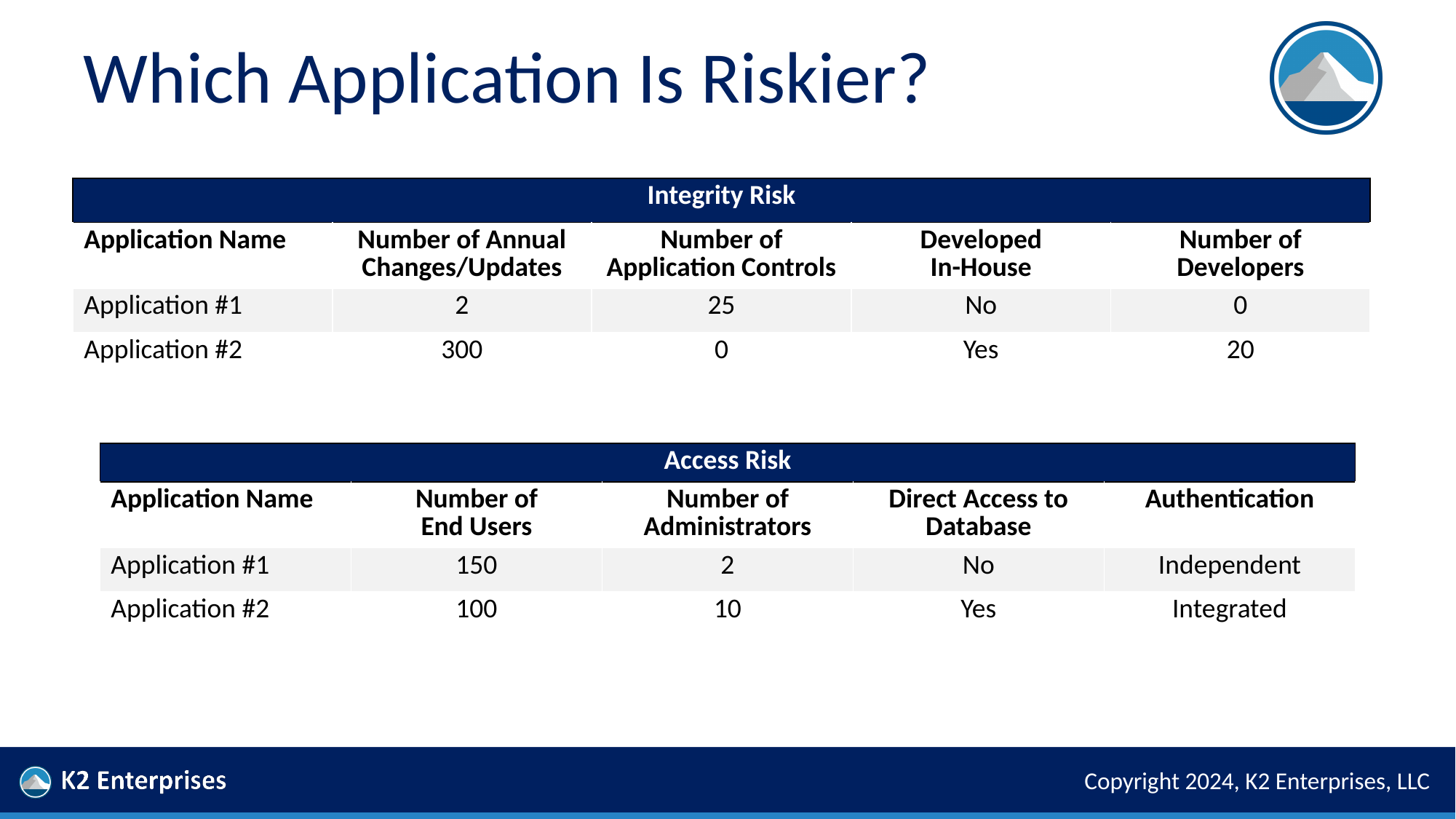

# Which Application Is Riskier?
| Integrity Risk |  |  |  |  |
| --- | --- | --- | --- | --- |
| Application Name | Number of Annual Changes/Updates | Number of Application Controls | Developed In-House | Number of Developers |
| Application #1 | 2 | 25 | No | 0 |
| Application #2 | 300 | 0 | Yes | 20 |
| Access Risk |  |  |  |  |
| --- | --- | --- | --- | --- |
| Application Name | Number of End Users | Number of Administrators | Direct Access to Database | Authentication |
| Application #1 | 150 | 2 | No | Independent |
| Application #2 | 100 | 10 | Yes | Integrated |